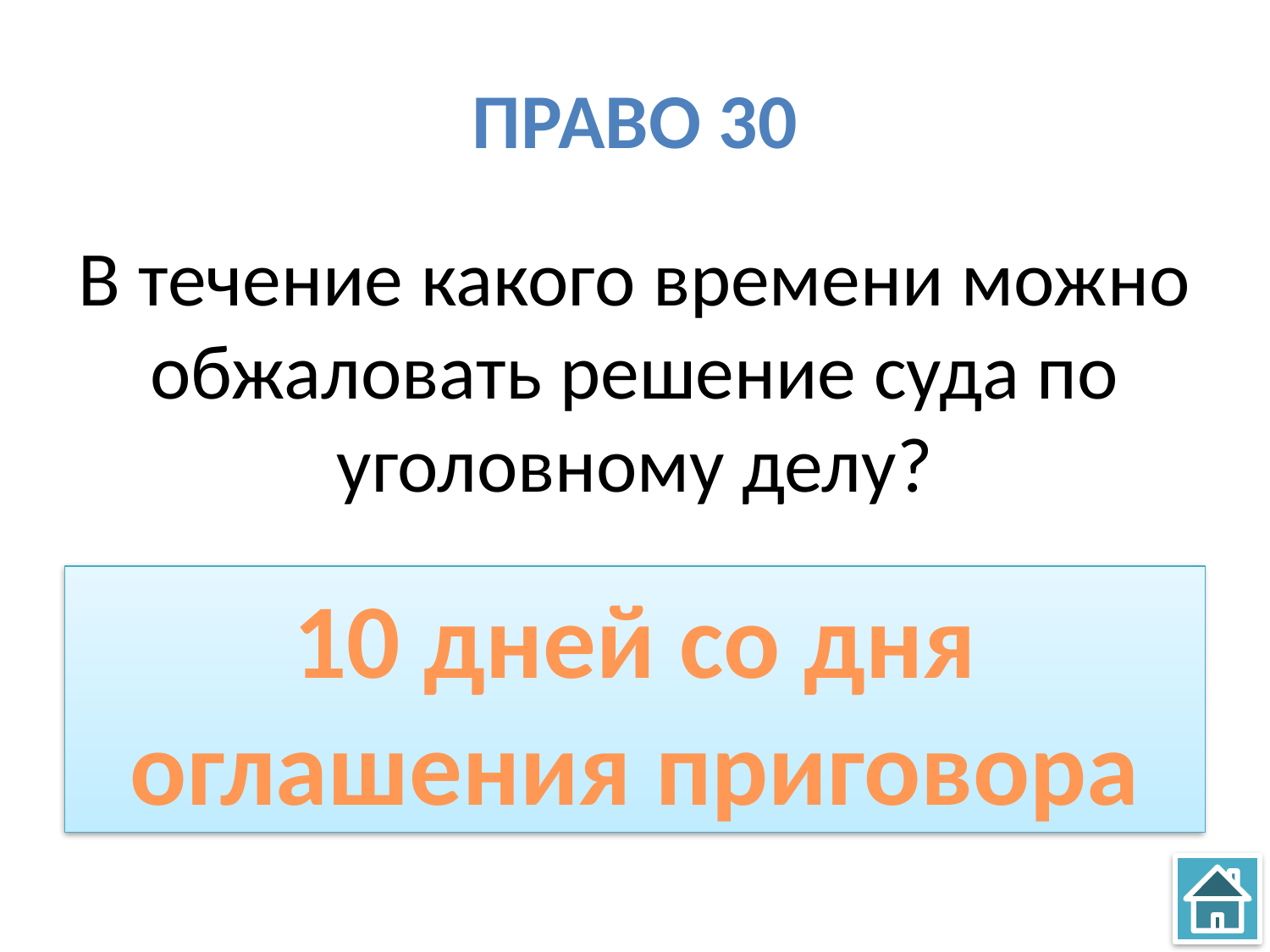

# Право 30
В течение какого времени можно обжаловать решение суда по уголовному делу?

10 дней со дня оглашения приговора